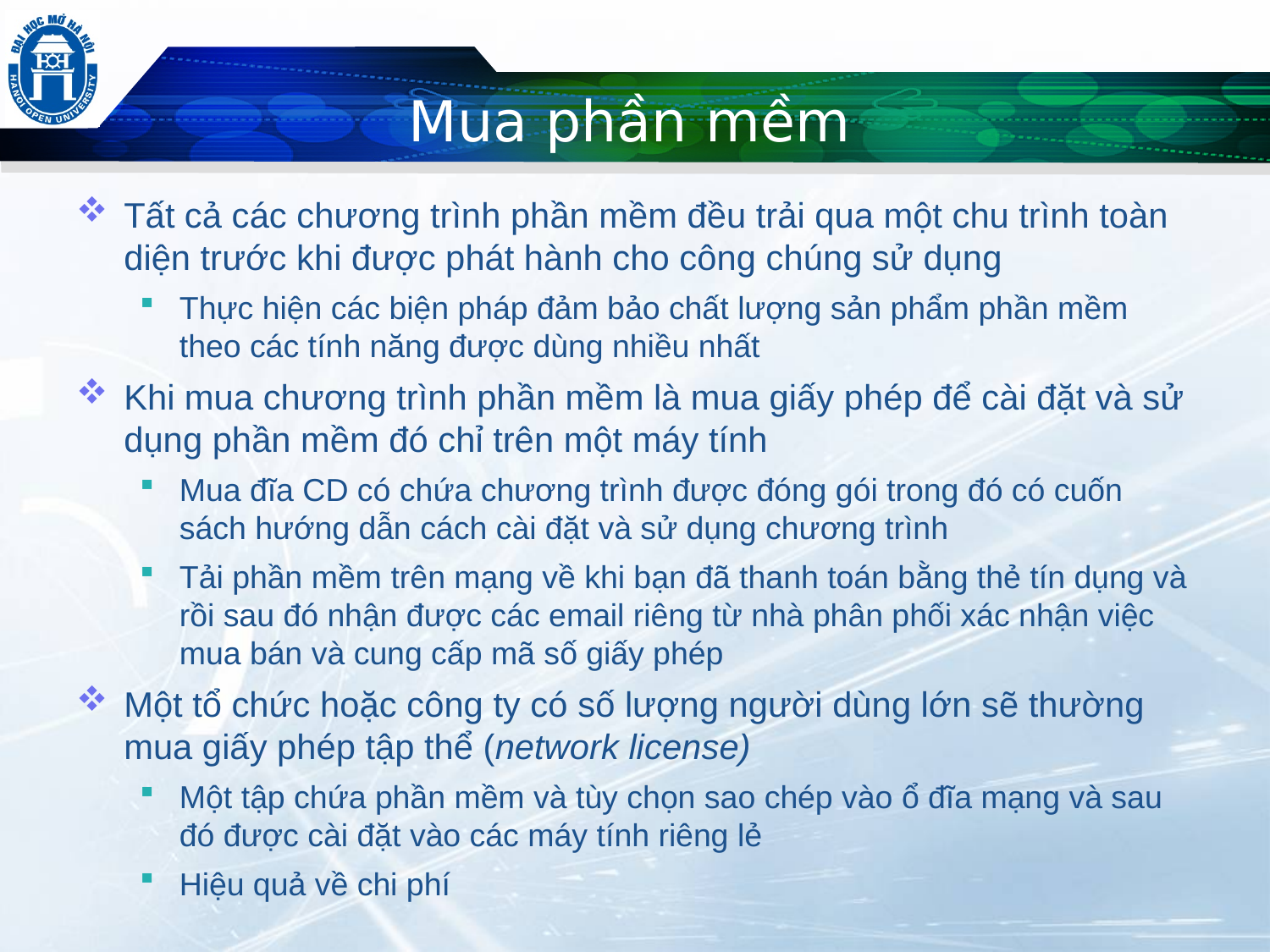

Mua phần mềm
Tất cả các chương trình phần mềm đều trải qua một chu trình toàn diện trước khi được phát hành cho công chúng sử dụng
Thực hiện các biện pháp đảm bảo chất lượng sản phẩm phần mềm theo các tính năng được dùng nhiều nhất
Khi mua chương trình phần mềm là mua giấy phép để cài đặt và sử dụng phần mềm đó chỉ trên một máy tính
Mua đĩa CD có chứa chương trình được đóng gói trong đó có cuốn sách hướng dẫn cách cài đặt và sử dụng chương trình
Tải phần mềm trên mạng về khi bạn đã thanh toán bằng thẻ tín dụng và rồi sau đó nhận được các email riêng từ nhà phân phối xác nhận việc mua bán và cung cấp mã số giấy phép
Một tổ chức hoặc công ty có số lượng người dùng lớn sẽ thường mua giấy phép tập thể (network license)
Một tập chứa phần mềm và tùy chọn sao chép vào ổ đĩa mạng và sau đó được cài đặt vào các máy tính riêng lẻ
Hiệu quả về chi phí